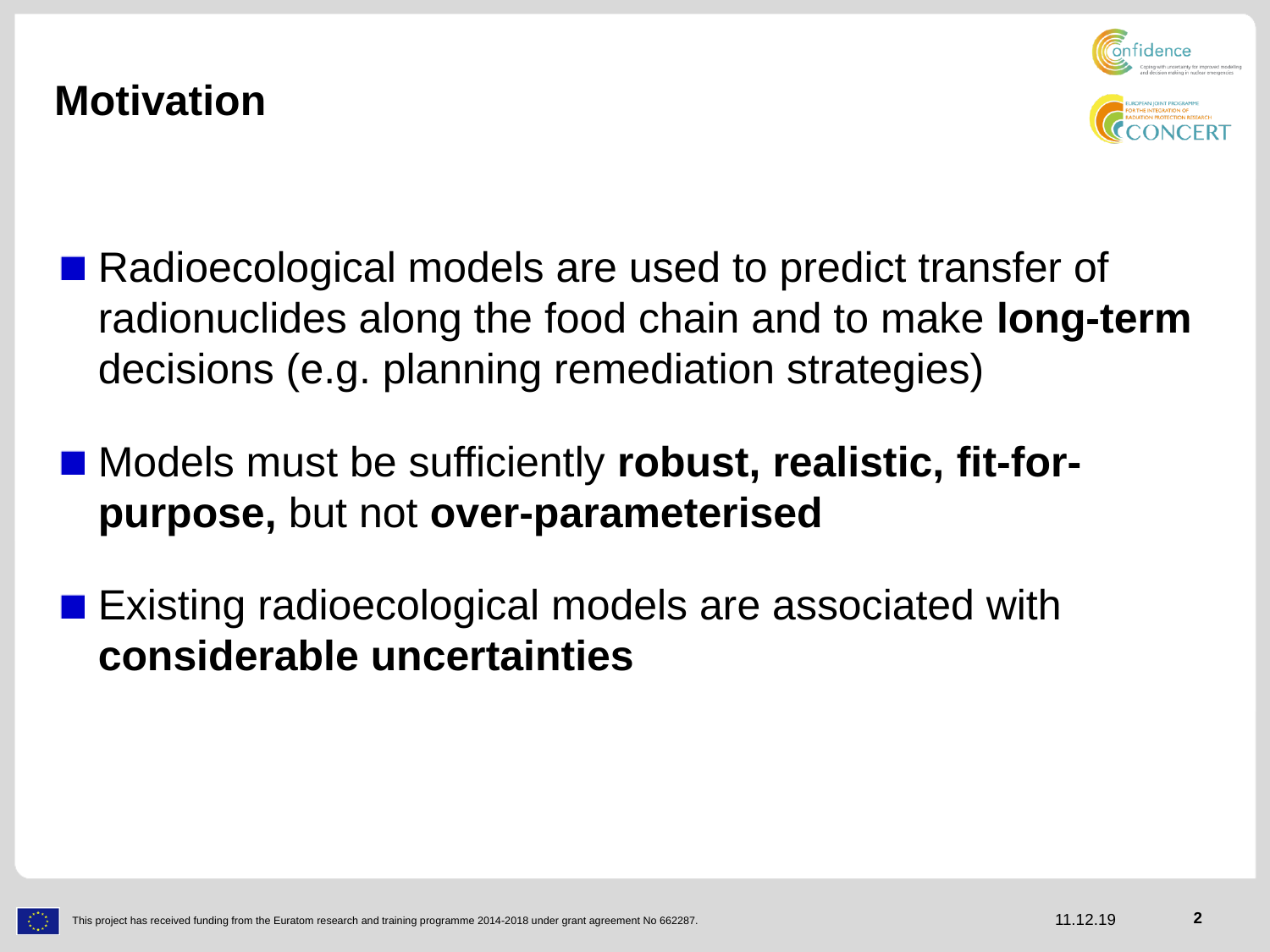

# Motivation
Radioecological models are used to predict transfer of radionuclides along the food chain and to make long-term decisions (e.g. planning remediation strategies)
Models must be sufficiently robust, realistic, fit-for-purpose, but not over-parameterised
Existing radioecological models are associated with considerable uncertainties